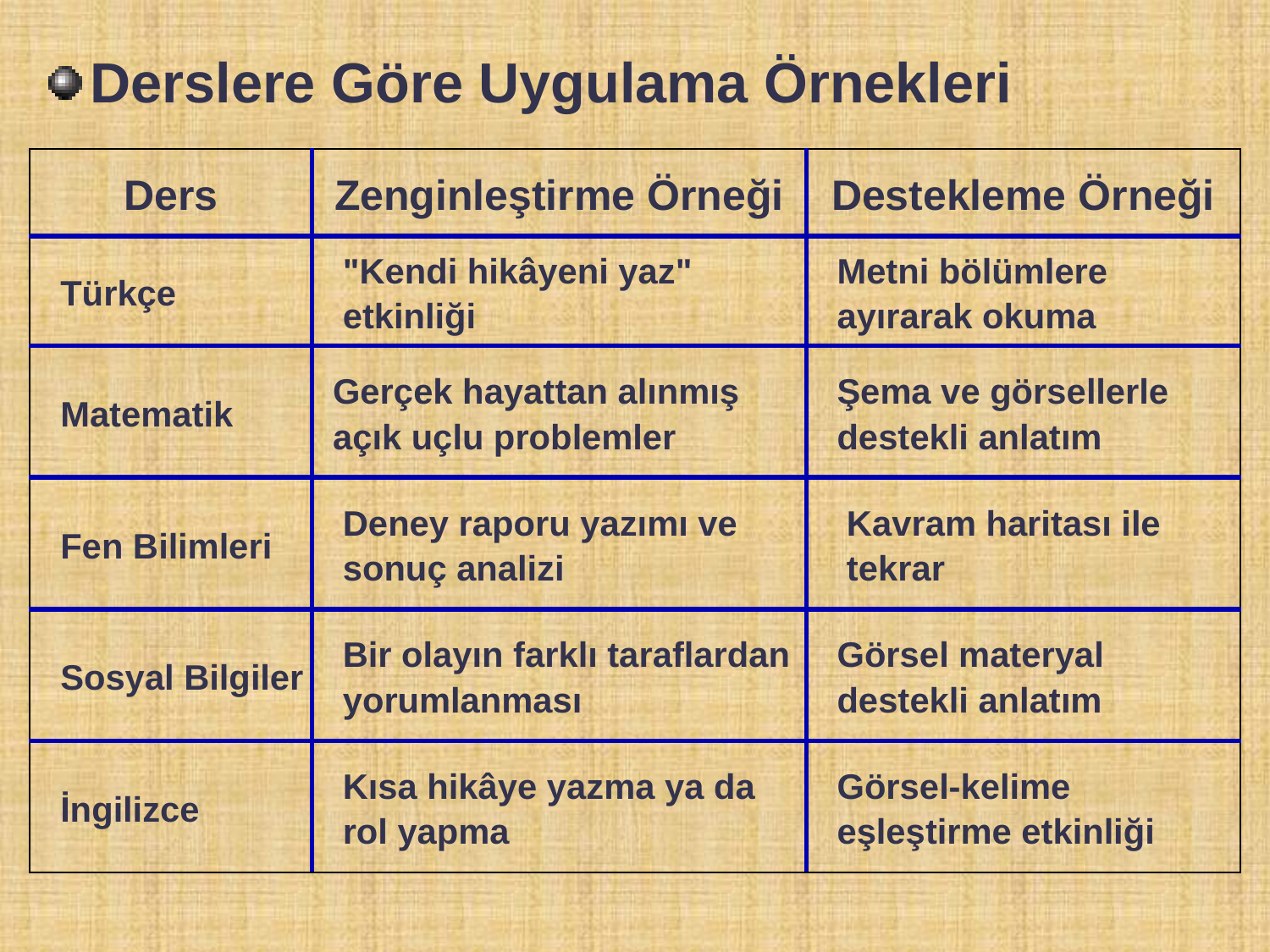

Derslere Göre Uygulama Örnekleri

| Ders | Zenginleştirme Örneği | Destekleme Örneği |
| --- | --- | --- |
| Türkçe | "Kendi hikâyeni yaz" etkinliği | Metni bölümlere ayırarak okuma |
| Matematik | Gerçek hayattan alınmış açık uçlu problemler | Şema ve görsellerle destekli anlatım |
| Fen Bilimleri | Deney raporu yazımı ve sonuç analizi | Kavram haritası ile tekrar |
| Sosyal Bilgiler | Bir olayın farklı taraflardan yorumlanması | Görsel materyal destekli anlatım |
| İngilizce | Kısa hikâye yazma ya da rol yapma | Görsel-kelime eşleştirme etkinliği |